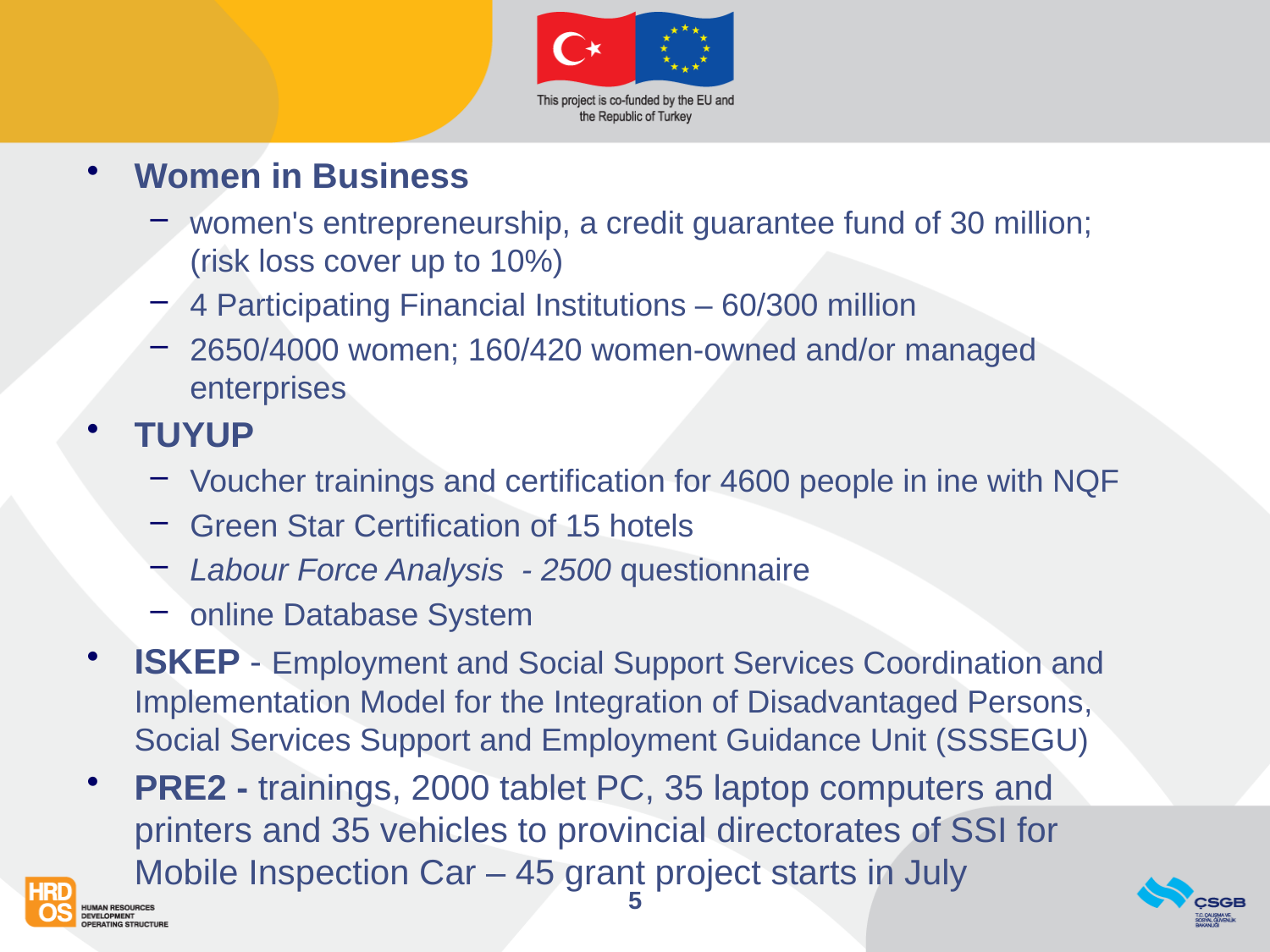

Women in Business
women's entrepreneurship, a credit guarantee fund of 30 million; (risk loss cover up to 10%)
4 Participating Financial Institutions – 60/300 million
2650/4000 women; 160/420 women-owned and/or managed enterprises
TUYUP
Voucher trainings and certification for 4600 people in ine with NQF
Green Star Certification of 15 hotels
Labour Force Analysis  - 2500 questionnaire
online Database System
ISKEP - Employment and Social Support Services Coordination and Implementation Model for the Integration of Disadvantaged Persons, Social Services Support and Employment Guidance Unit (SSSEGU)
PRE2 - trainings, 2000 tablet PC, 35 laptop computers and printers and 35 vehicles to provincial directorates of SSI for Mobile Inspection Car – 45 grant project starts in July
5